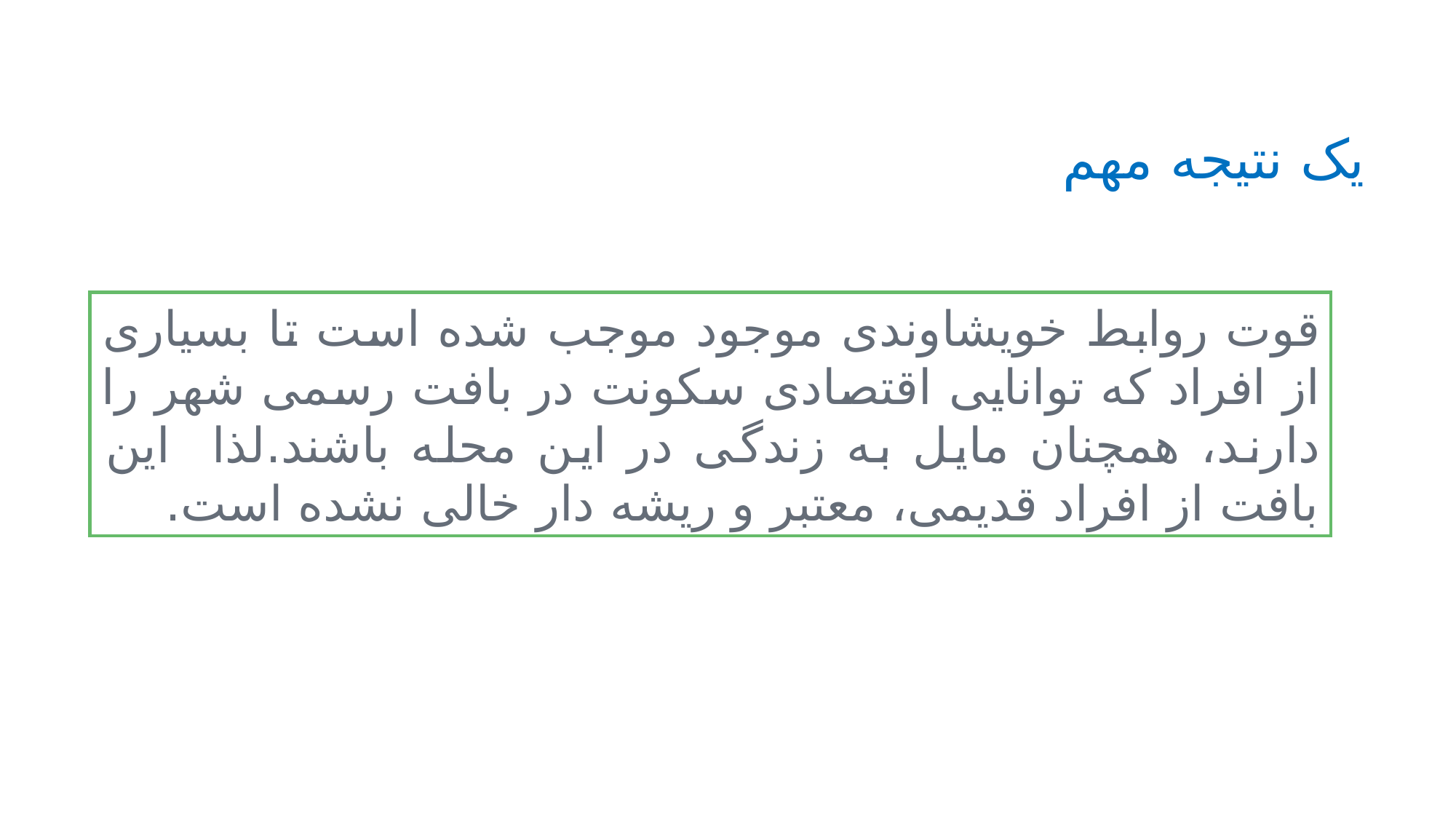

یک نتیجه مهم
قوت روابط خویشاوندی موجود موجب شده است تا بسیاری از افراد که توانایی اقتصادی سکونت در بافت رسمی شهر را دارند، همچنان مایل به زندگی در این محله باشند.لذا  این بافت از افراد قدیمی، معتبر و ریشه دار خالی نشده است.